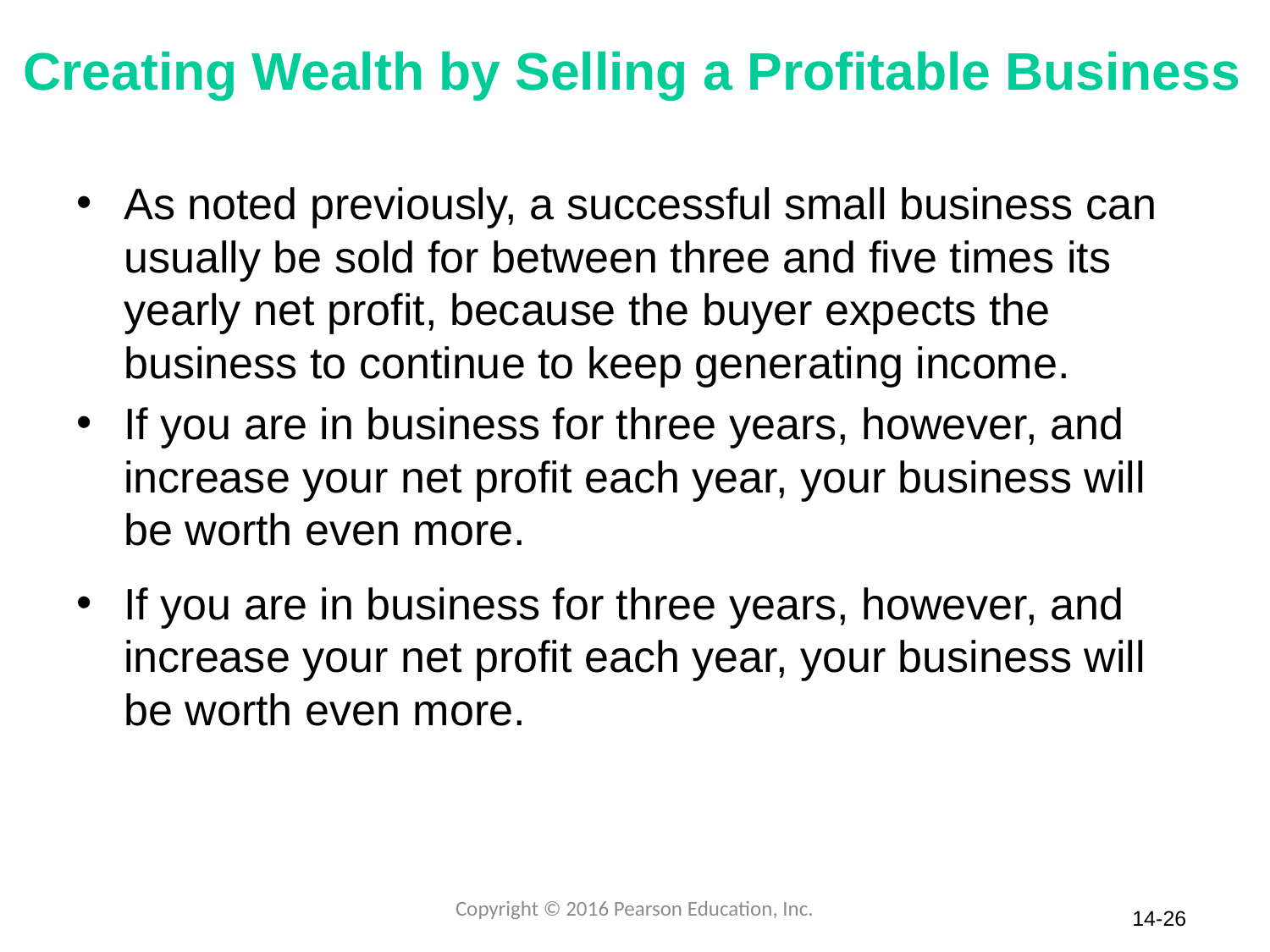

# Creating Wealth by Selling a Profitable Business
As noted previously, a successful small business can usually be sold for between three and five times its yearly net profit, because the buyer expects the business to continue to keep generating income.
If you are in business for three years, however, and increase your net profit each year, your business will be worth even more.

If you are in business for three years, however, and increase your net profit each year, your business will be worth even more.

Copyright © 2016 Pearson Education, Inc.